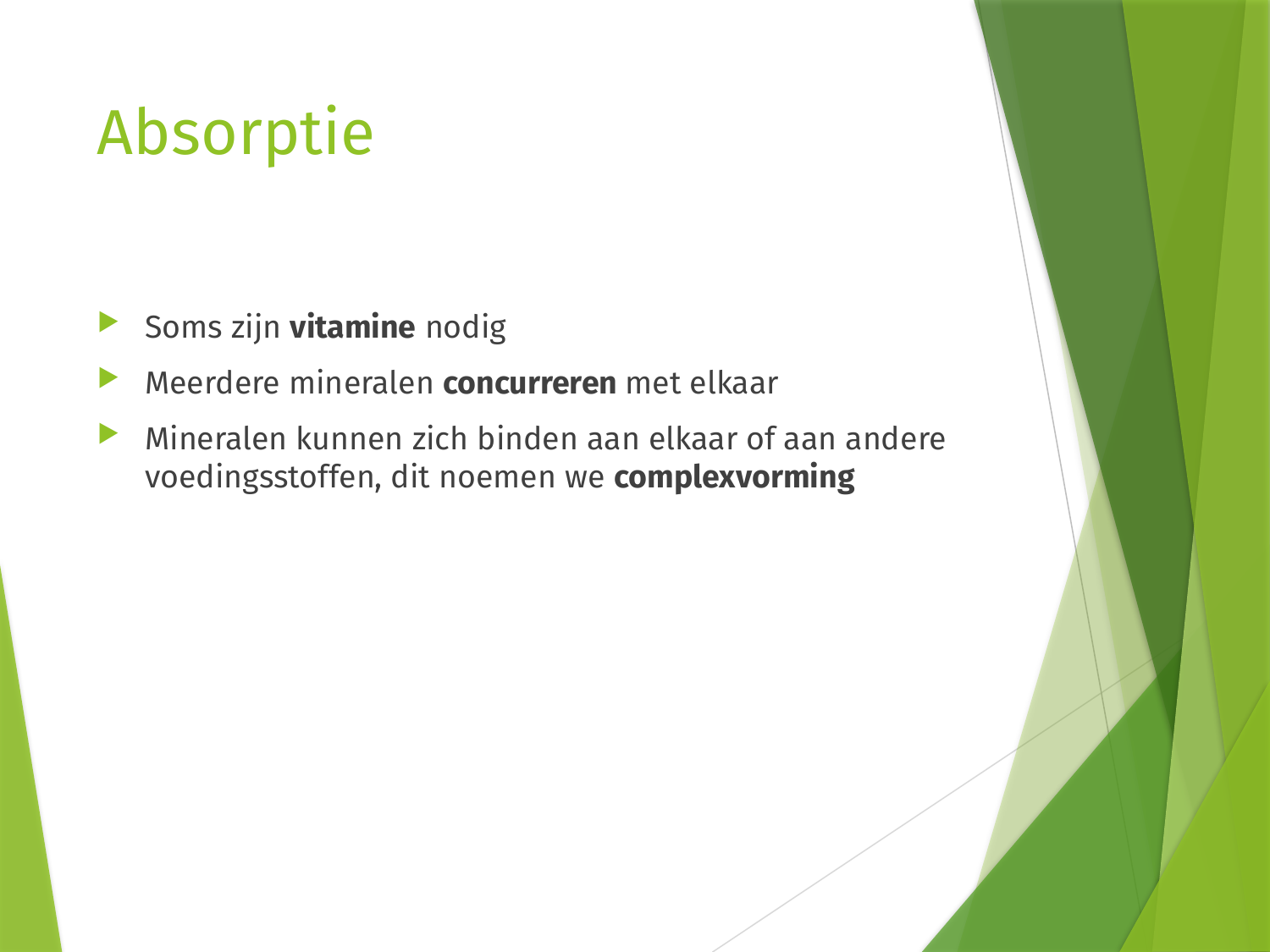

# Absorptie
Soms zijn vitamine nodig
Meerdere mineralen concurreren met elkaar
Mineralen kunnen zich binden aan elkaar of aan andere voedingsstoffen, dit noemen we complexvorming